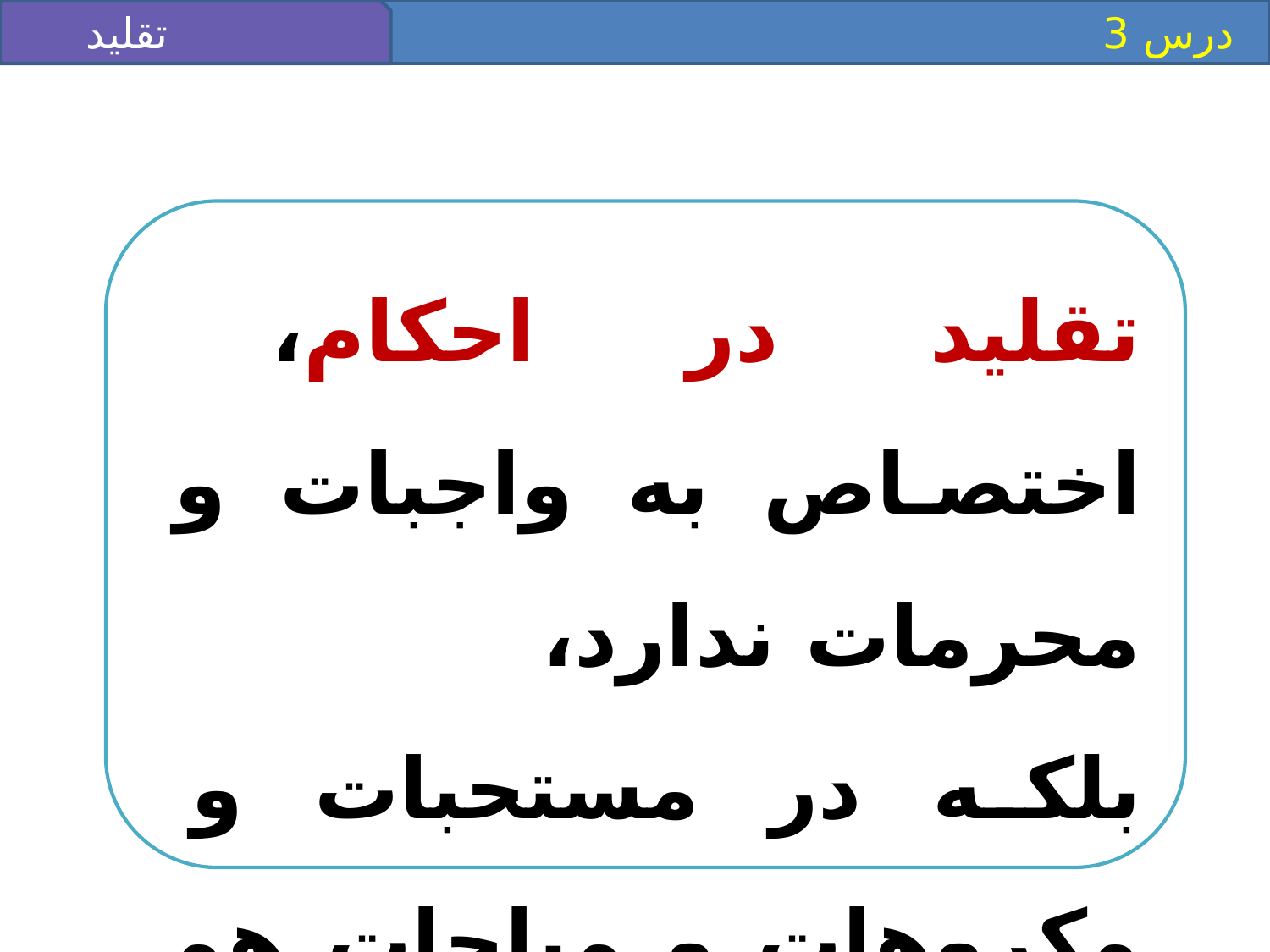

تقليد
 درس 3

تقليد در احكام، اختصاص به واجبات و محرمات ندارد،
بلكه در مستحبات و مكروهات و مباحات هم جارى است.